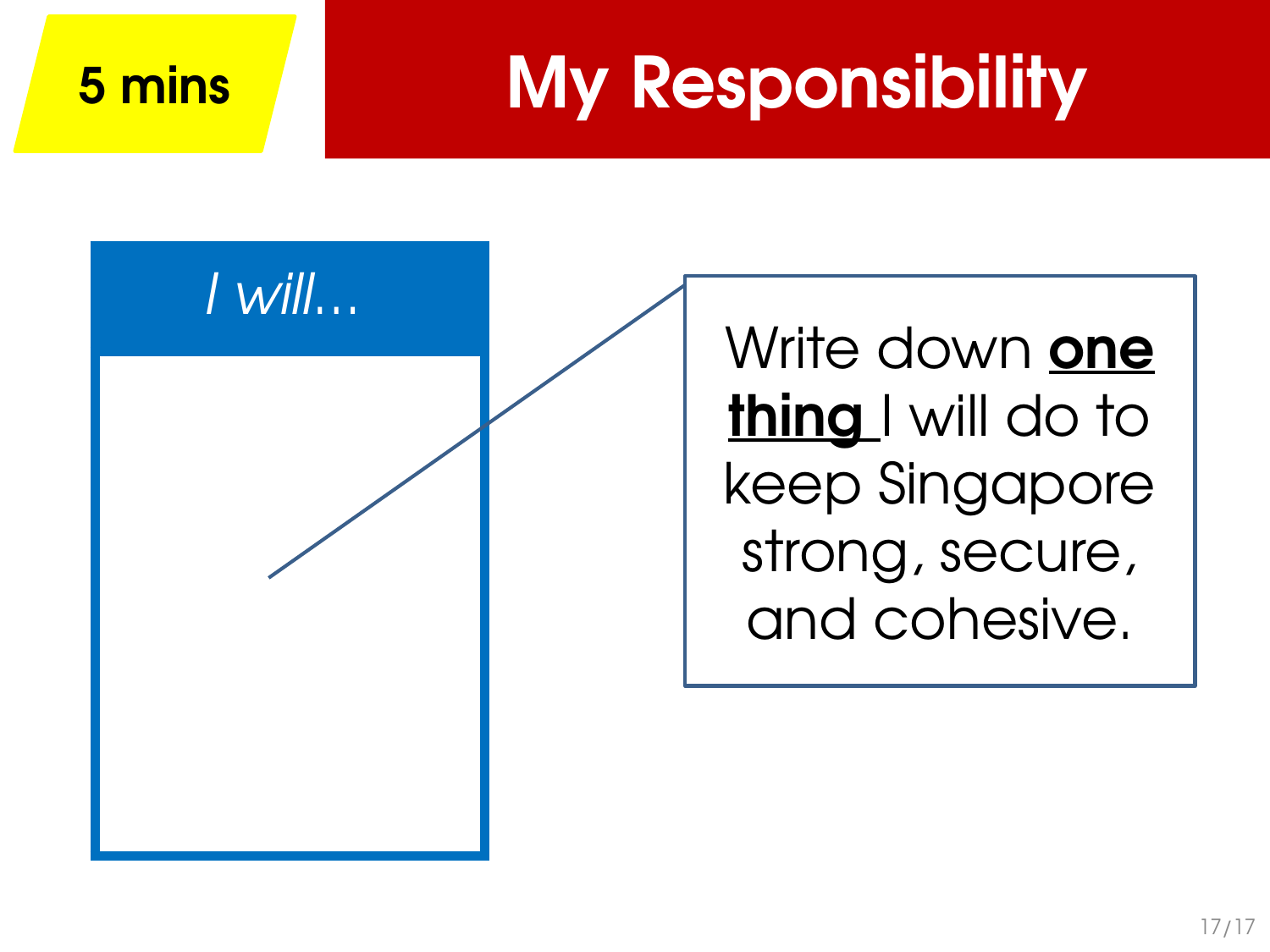

# My Responsibility
5 mins
| I will… |
| --- |
|  |
Write down one thing I will do to keep Singapore strong, secure, and cohesive.
17/17